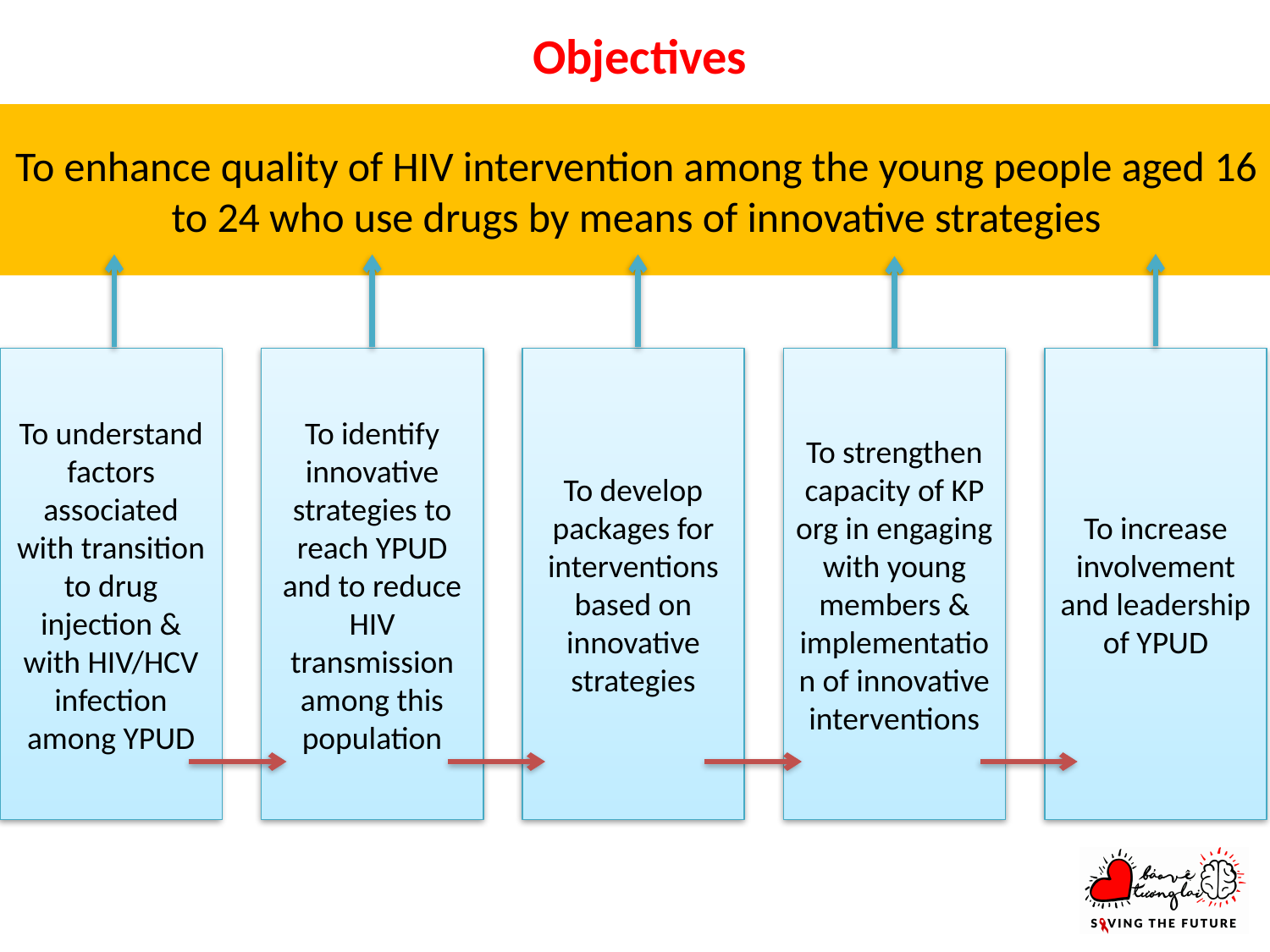

Objectives
To enhance quality of HIV intervention among the young people aged 16 to 24 who use drugs by means of innovative strategies
To understand factors associated with transition to drug injection & with HIV/HCV infection among YPUD
To identify innovative strategies to reach YPUD and to reduce HIV transmission among this population
To develop packages for interventions based on innovative strategies
To strengthen capacity of KP org in engaging with young members & implementation of innovative interventions
To increase involvement and leadership of YPUD